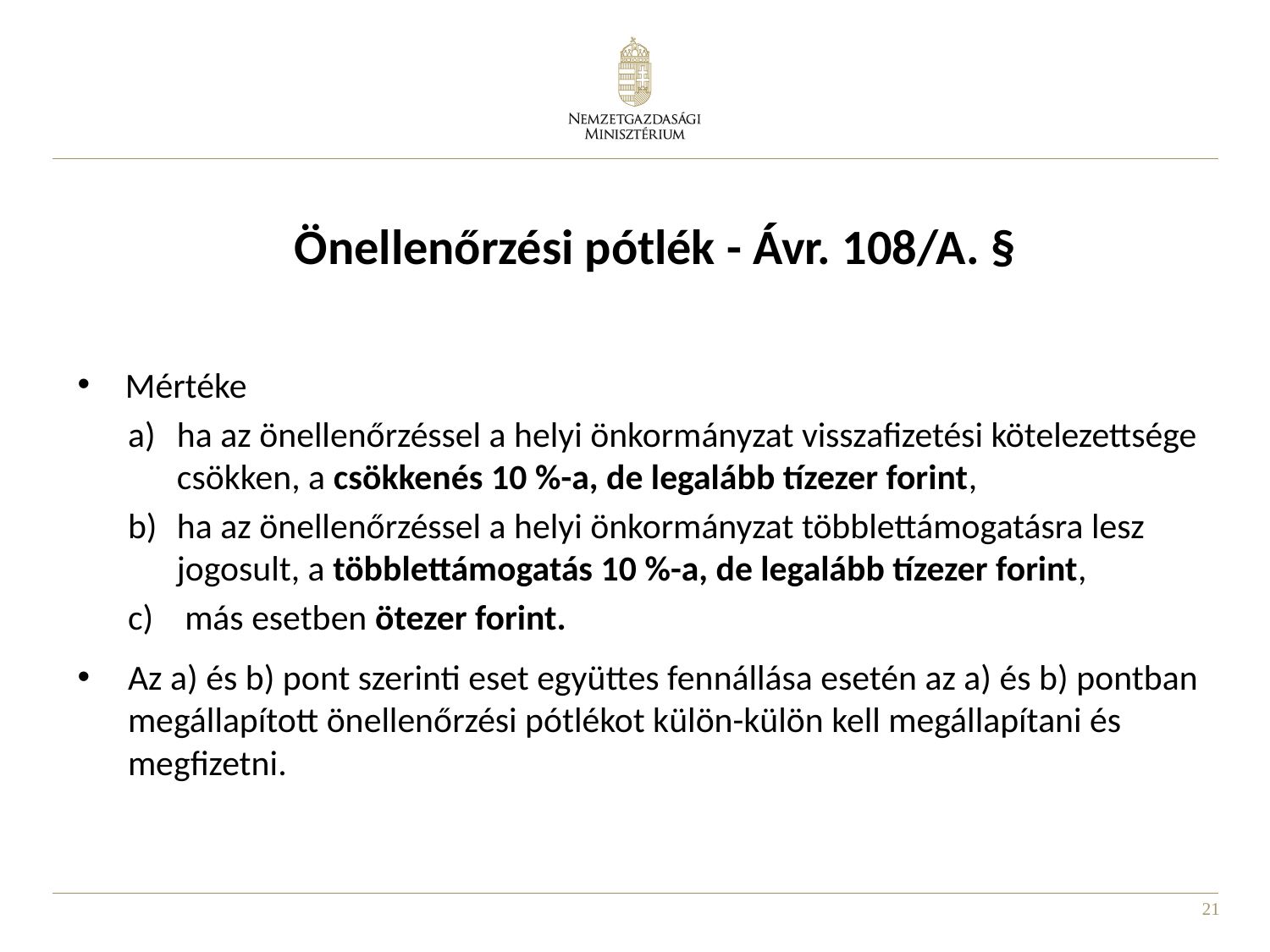

# Önellenőrzési pótlék - Ávr. 108/A. §
Mértéke
ha az önellenőrzéssel a helyi önkormányzat visszafizetési kötelezettsége csökken, a csökkenés 10 %-a, de legalább tízezer forint,
ha az önellenőrzéssel a helyi önkormányzat többlettámogatásra lesz jogosult, a többlettámogatás 10 %-a, de legalább tízezer forint,
 más esetben ötezer forint.
Az a) és b) pont szerinti eset együttes fennállása esetén az a) és b) pontban megállapított önellenőrzési pótlékot külön-külön kell megállapítani és megfizetni.